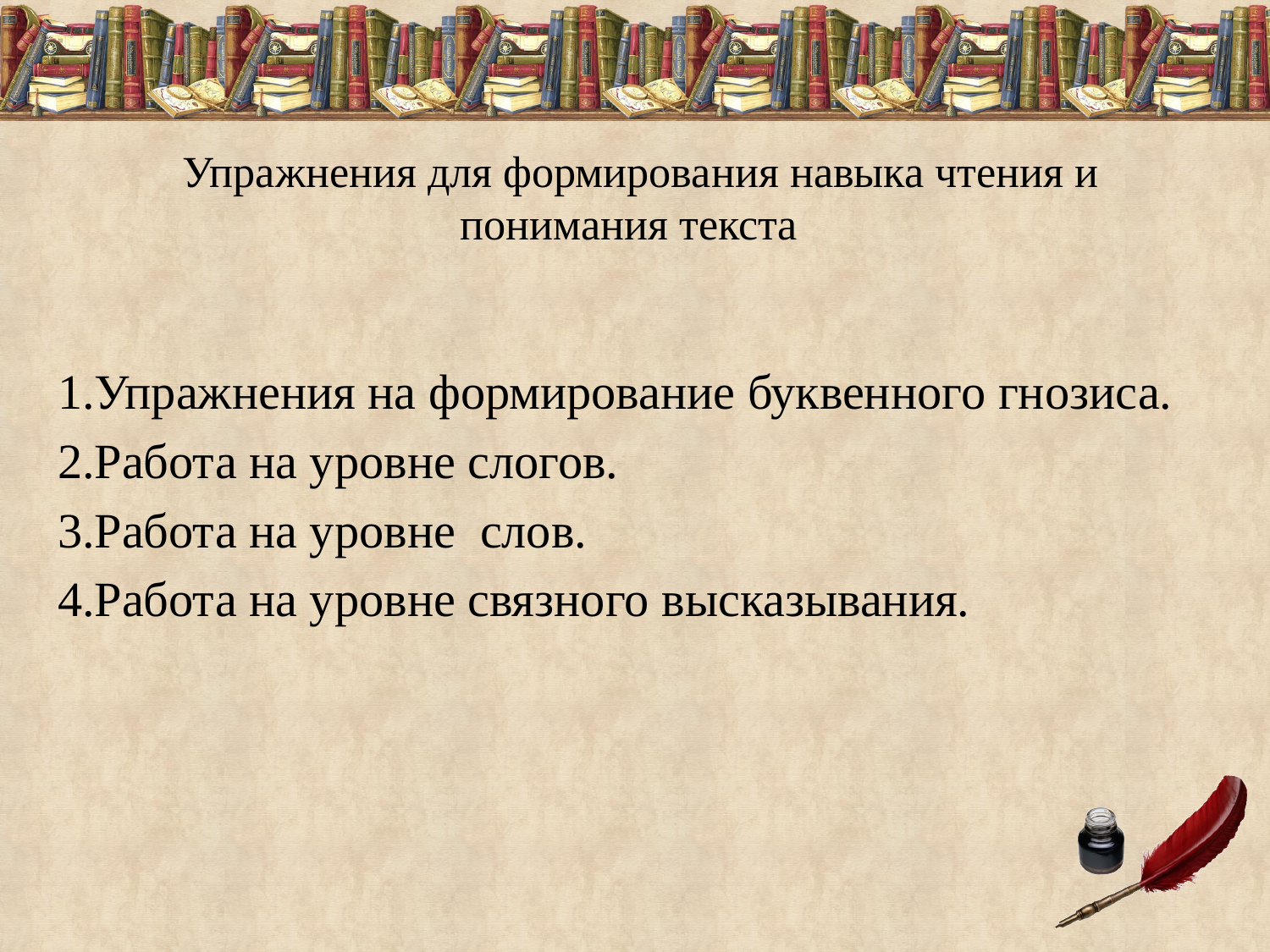

# Упражнения для формирования навыка чтения и понимания текста

1.Упражнения на формирование буквенного гнозиса.
2.Работа на уровне слогов.
3.Работа на уровне  слов.
4.Работа на уровне связного высказывания.